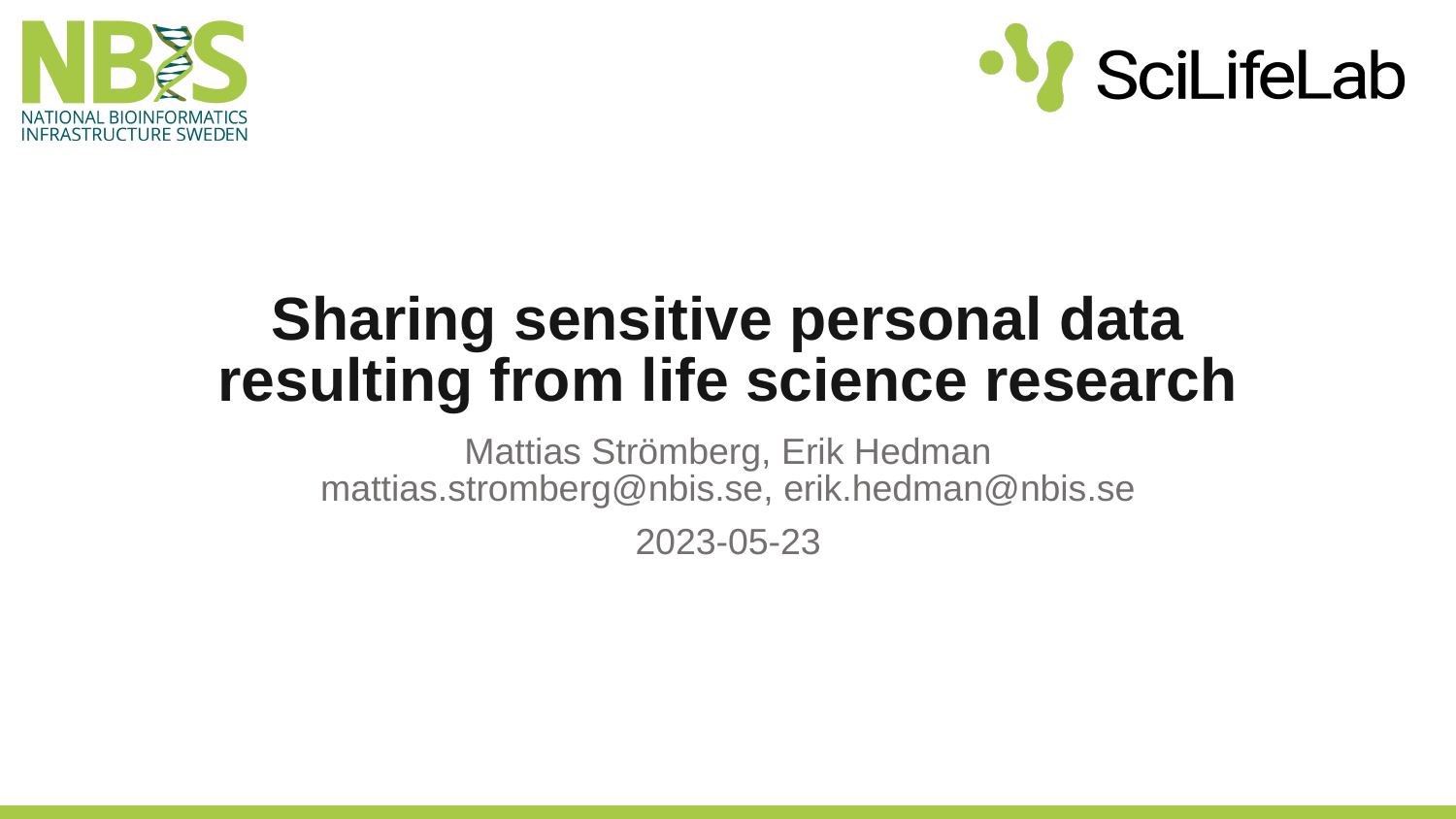

# Sharing sensitive personal data resulting from life science research
Mattias Strömberg, Erik Hedman
mattias.stromberg@nbis.se, erik.hedman@nbis.se
2023-05-23